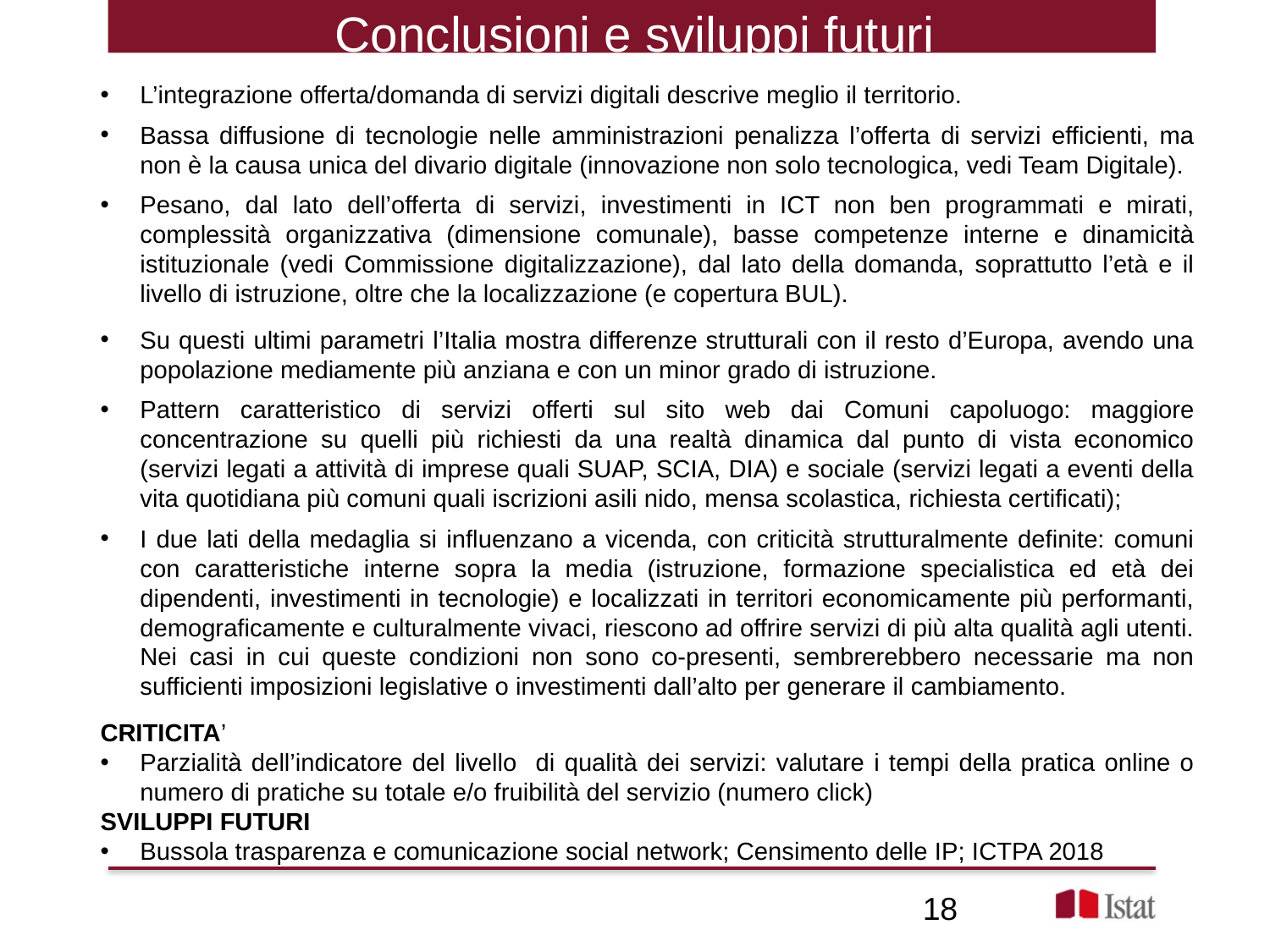

# Conclusioni e sviluppi futuri

L’integrazione offerta/domanda di servizi digitali descrive meglio il territorio.

Bassa diffusione di tecnologie nelle amministrazioni penalizza l’offerta di servizi efficienti, ma non è la causa unica del divario digitale (innovazione non solo tecnologica, vedi Team Digitale).

Pesano, dal lato dell’offerta di servizi, investimenti in ICT non ben programmati e mirati, complessità organizzativa (dimensione comunale), basse competenze interne e dinamicità istituzionale (vedi Commissione digitalizzazione), dal lato della domanda, soprattutto l’età e il livello di istruzione, oltre che la localizzazione (e copertura BUL).

Su questi ultimi parametri l’Italia mostra differenze strutturali con il resto d’Europa, avendo una popolazione mediamente più anziana e con un minor grado di istruzione.

Pattern caratteristico di servizi offerti sul sito web dai Comuni capoluogo: maggiore concentrazione su quelli più richiesti da una realtà dinamica dal punto di vista economico (servizi legati a attività di imprese quali SUAP, SCIA, DIA) e sociale (servizi legati a eventi della vita quotidiana più comuni quali iscrizioni asili nido, mensa scolastica, richiesta certificati);

I due lati della medaglia si influenzano a vicenda, con criticità strutturalmente definite: comuni con caratteristiche interne sopra la media (istruzione, formazione specialistica ed età dei dipendenti, investimenti in tecnologie) e localizzati in territori economicamente più performanti, demograficamente e culturalmente vivaci, riescono ad offrire servizi di più alta qualità agli utenti. Nei casi in cui queste condizioni non sono co-presenti, sembrerebbero necessarie ma non sufficienti imposizioni legislative o investimenti dall’alto per generare il cambiamento.

CRITICITA’
Parzialità dell’indicatore del livello  di qualità dei servizi: valutare i tempi della pratica online o numero di pratiche su totale e/o fruibilità del servizio (numero click)
SVILUPPI FUTURI
Bussola trasparenza e comunicazione social network; Censimento delle IP; ICTPA 2018

18